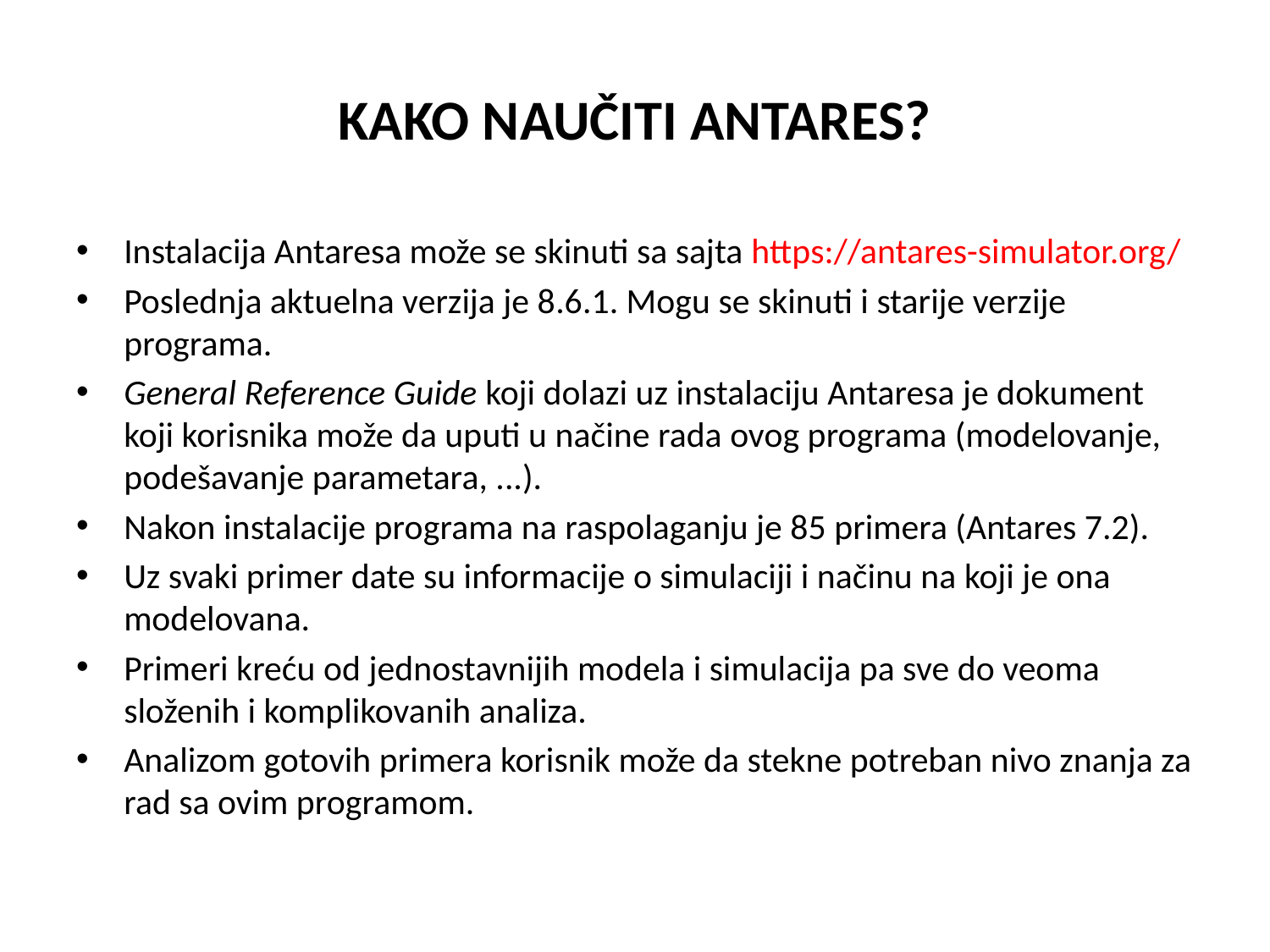

# KAKO NAUČITI ANTARES?
Instalacija Antaresa može se skinuti sa sajta https://antares-simulator.org/
Poslednja aktuelna verzija je 8.6.1. Mogu se skinuti i starije verzije programa.
General Reference Guide koji dolazi uz instalaciju Antaresa je dokument koji korisnika može da uputi u načine rada ovog programa (modelovanje, podešavanje parametara, ...).
Nakon instalacije programa na raspolaganju je 85 primera (Antares 7.2).
Uz svaki primer date su informacije o simulaciji i načinu na koji je ona modelovana.
Primeri kreću od jednostavnijih modela i simulacija pa sve do veoma složenih i komplikovanih analiza.
Analizom gotovih primera korisnik može da stekne potreban nivo znanja za rad sa ovim programom.